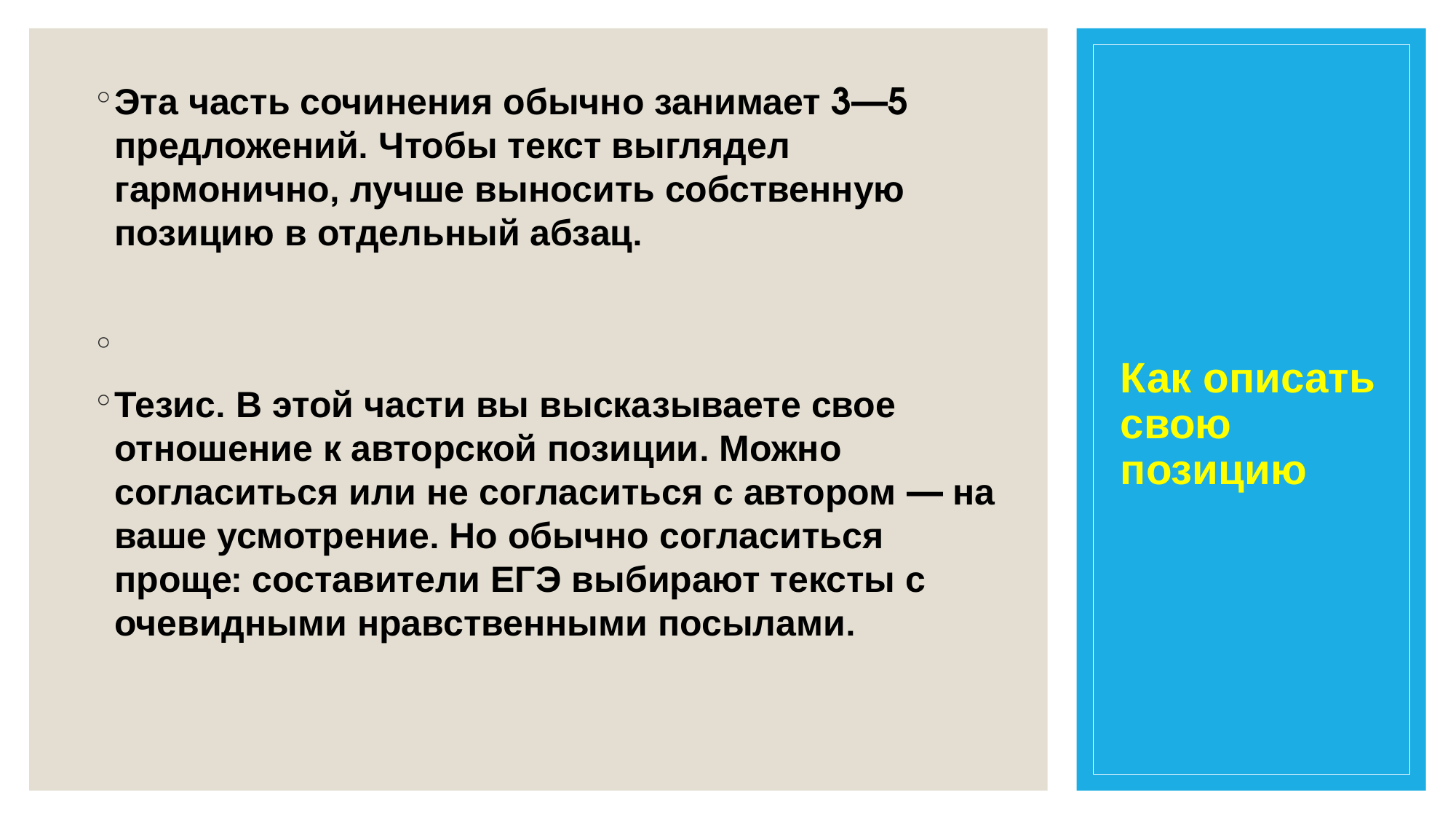

# Как описать свою позицию
Эта часть сочинения обычно занимает 3—5 предложений. Чтобы текст выглядел гармонично, лучше выносить собственную позицию в отдельный абзац.

Тезис. В этой части вы высказываете свое отношение к авторской позиции. Можно согласиться или не согласиться с автором — на ваше усмотрение. Но обычно согласиться проще: составители ЕГЭ выбирают тексты с очевидными нравственными посылами.